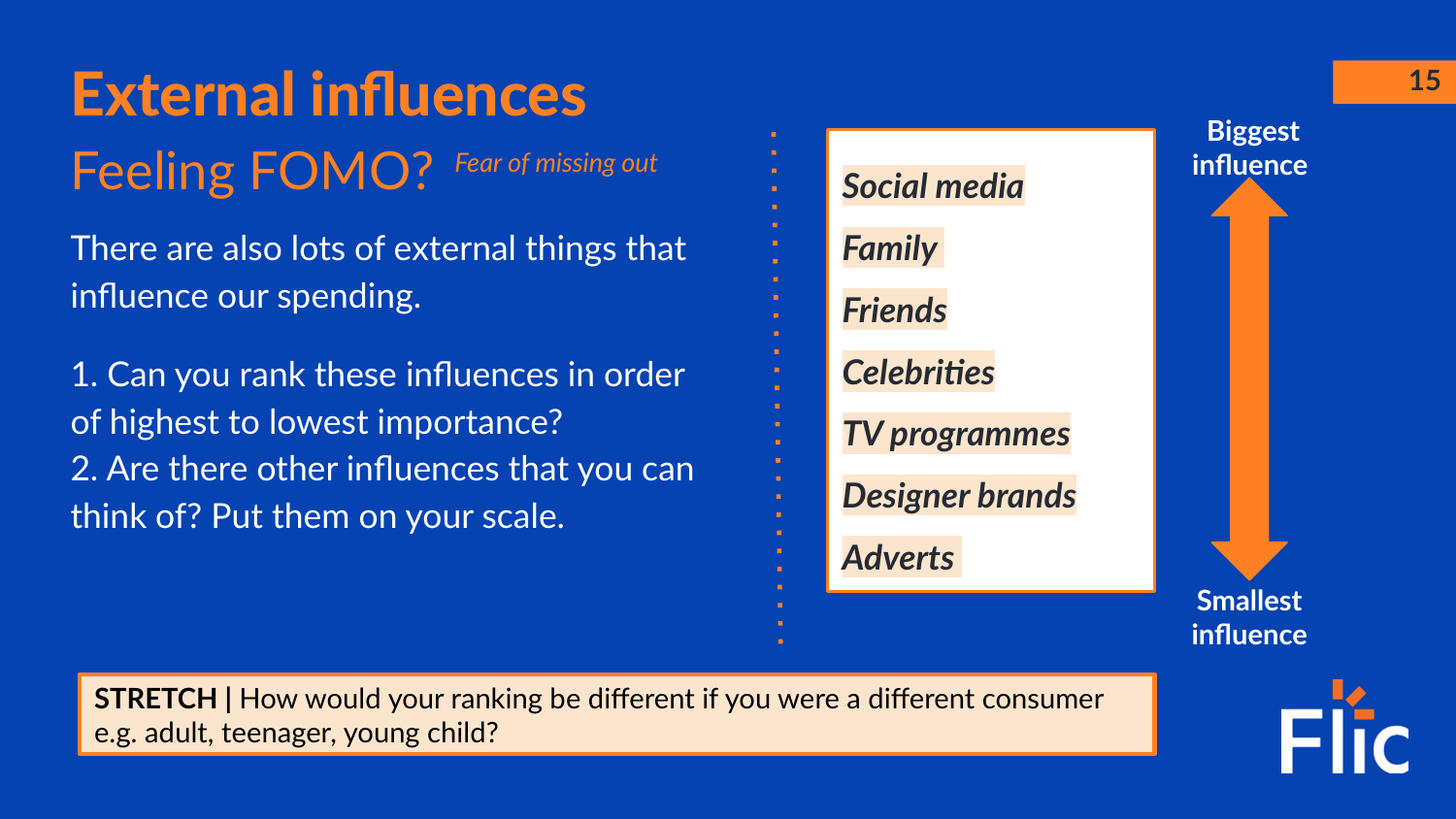

External influences
Feeling FOMO?

15
Biggest
influence
Social media
Family
Friends
Celebrities
TV programmes
Designer brands
Adverts
Fear of missing out

There are also lots of external things that influence our spending.

1. Can you rank these influences in order of highest to lowest importance?
2. Are there other influences that you can think of? Put them on your scale.

Smallest influence
STRETCH | How would your ranking be different if you were a different consumer e.g. adult, teenager, young child?